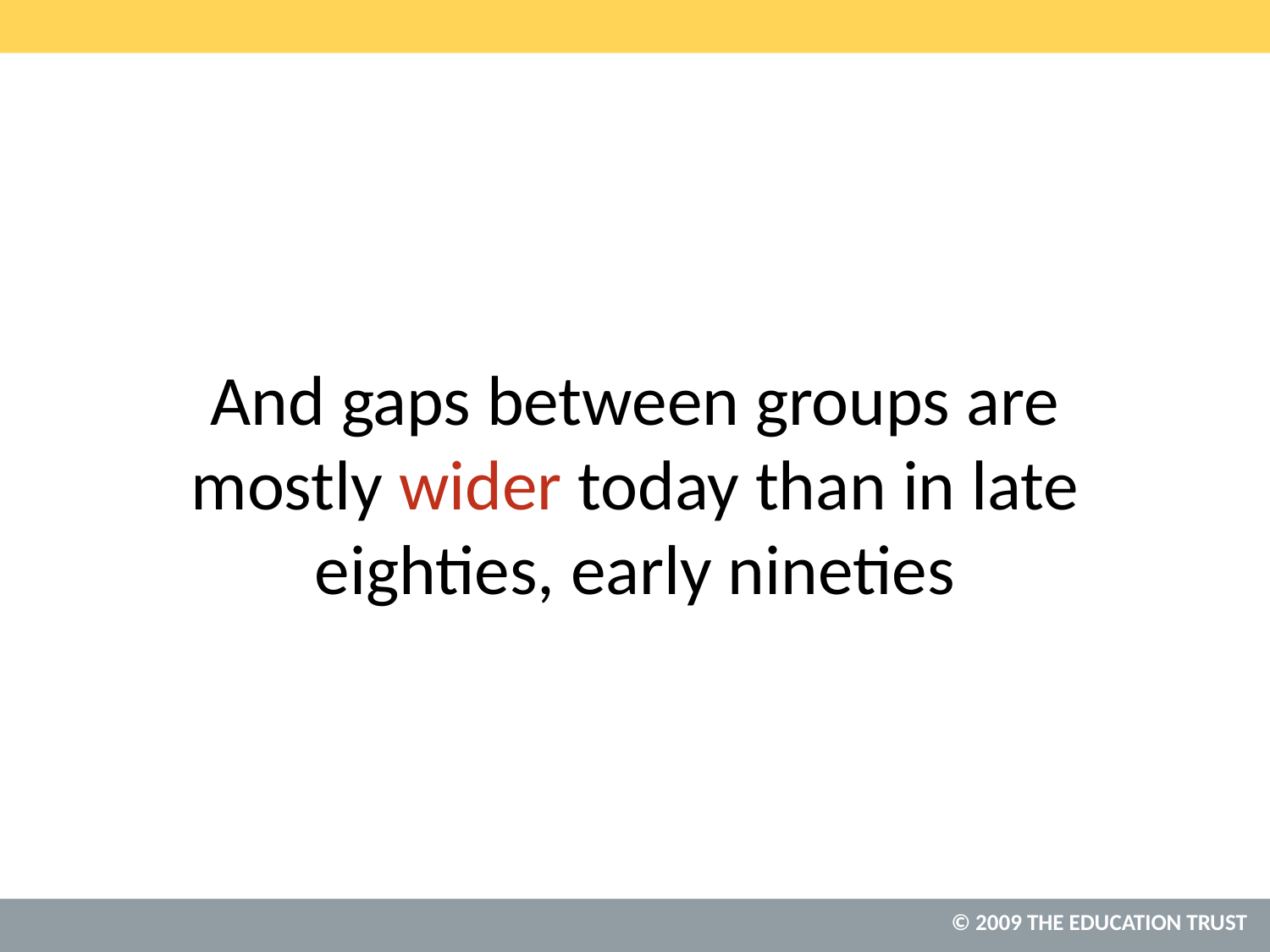

# And gaps between groups are mostly wider today than in late eighties, early nineties